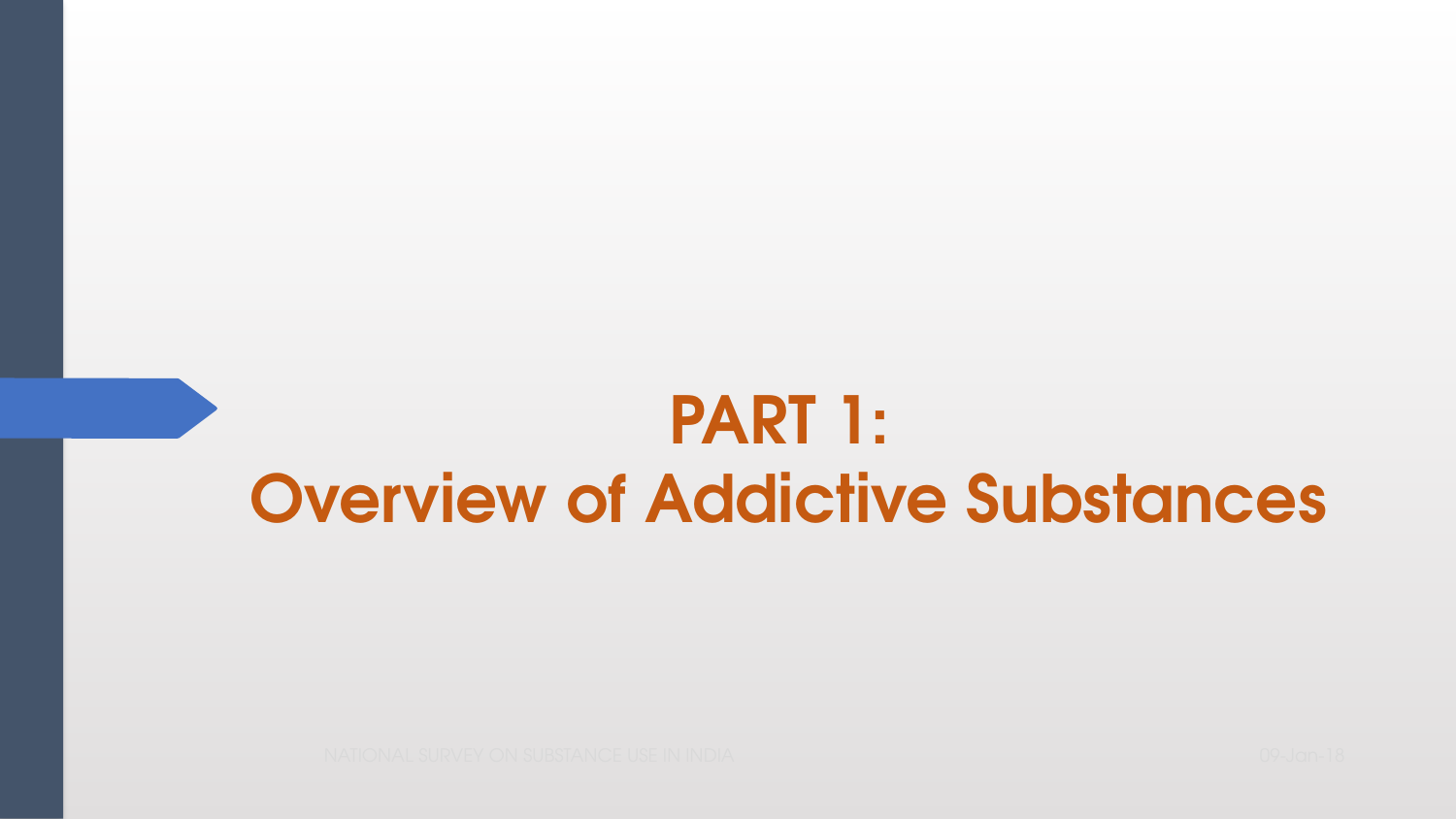

# PART 1: Overview of Addictive Substances

09-Jan-18
NATIONAL SURVEY ON SUBSTANCE USE IN INDIA